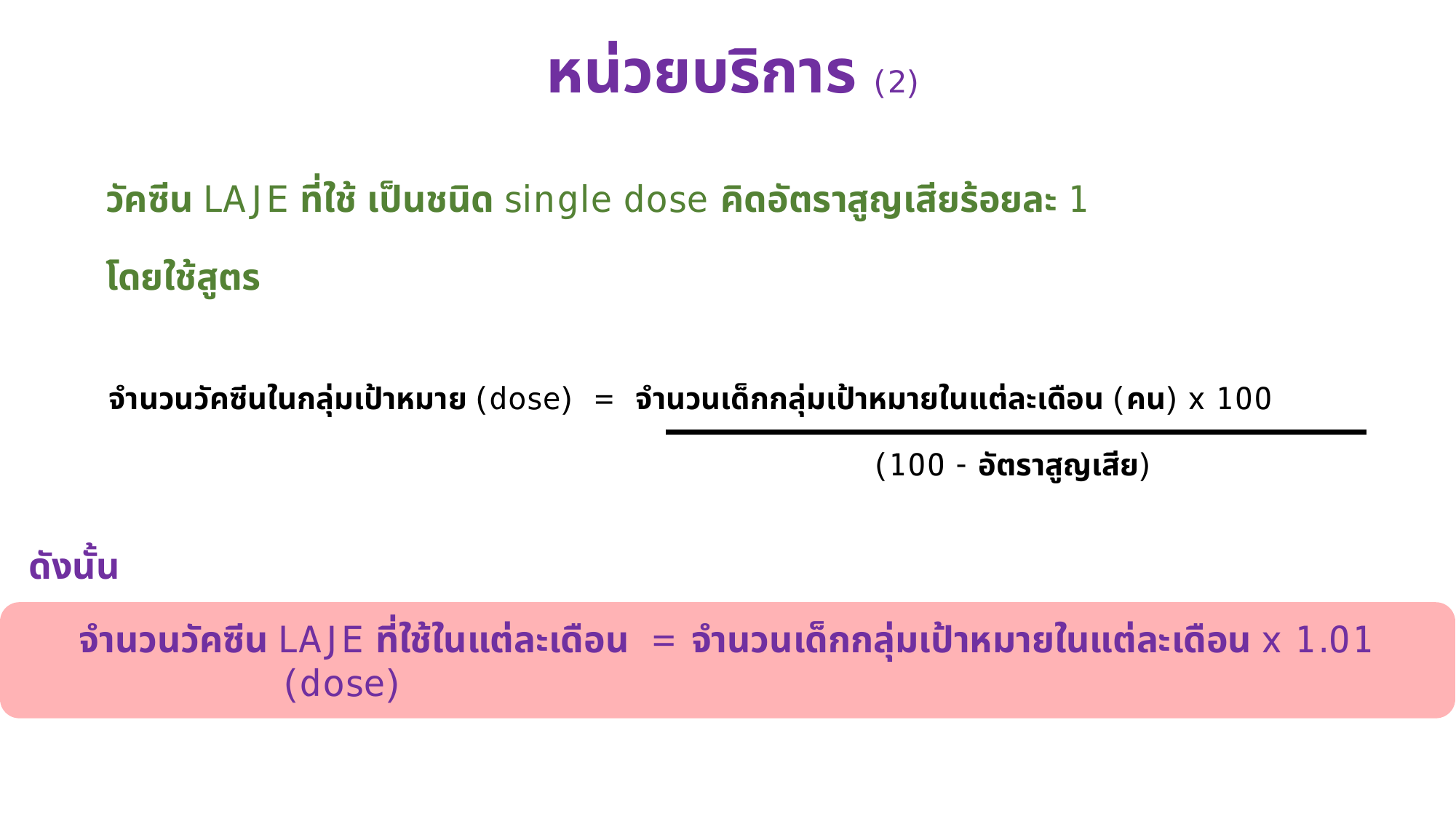

หน่วยบริการ (2)
วัคซีน LAJE ที่ใช้ เป็นชนิด single dose คิดอัตราสูญเสียร้อยละ 1

โดยใช้สูตร
           จำนวนวัคซีนในกลุ่มเป้าหมาย (dose)  =  จำนวนเด็กกลุ่มเป้าหมายในแต่ละเดือน (คน) x 100

                                                                                                 (100 - อัตราสูญเสีย)

  ดังนั้น

จำนวนวัคซีน LAJE ที่ใช้ในแต่ละเดือน  = จำนวนเด็กกลุ่มเป้าหมายในแต่ละเดือน x 1.01
                         (dose)